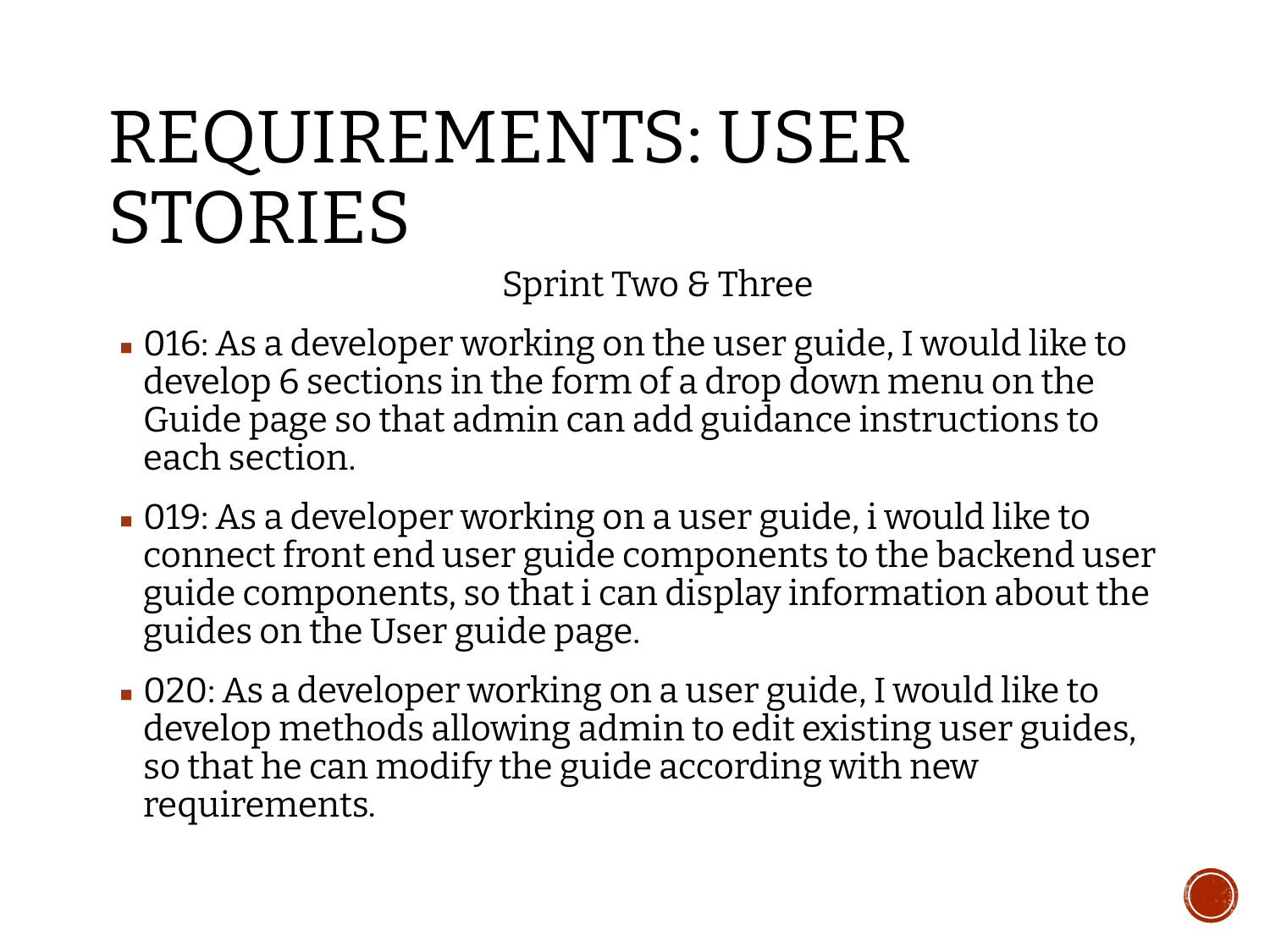

# REQUIREMENTS: USER STORIES
Sprint Two & Three
016: As a developer working on the user guide, I would like to develop 6 sections in the form of a drop down menu on the Guide page so that admin can add guidance instructions to each section.
019: As a developer working on a user guide, i would like to connect front end user guide components to the backend user guide components, so that i can display information about the guides on the User guide page.
020: As a developer working on a user guide, I would like to develop methods allowing admin to edit existing user guides, so that he can modify the guide according with new requirements.